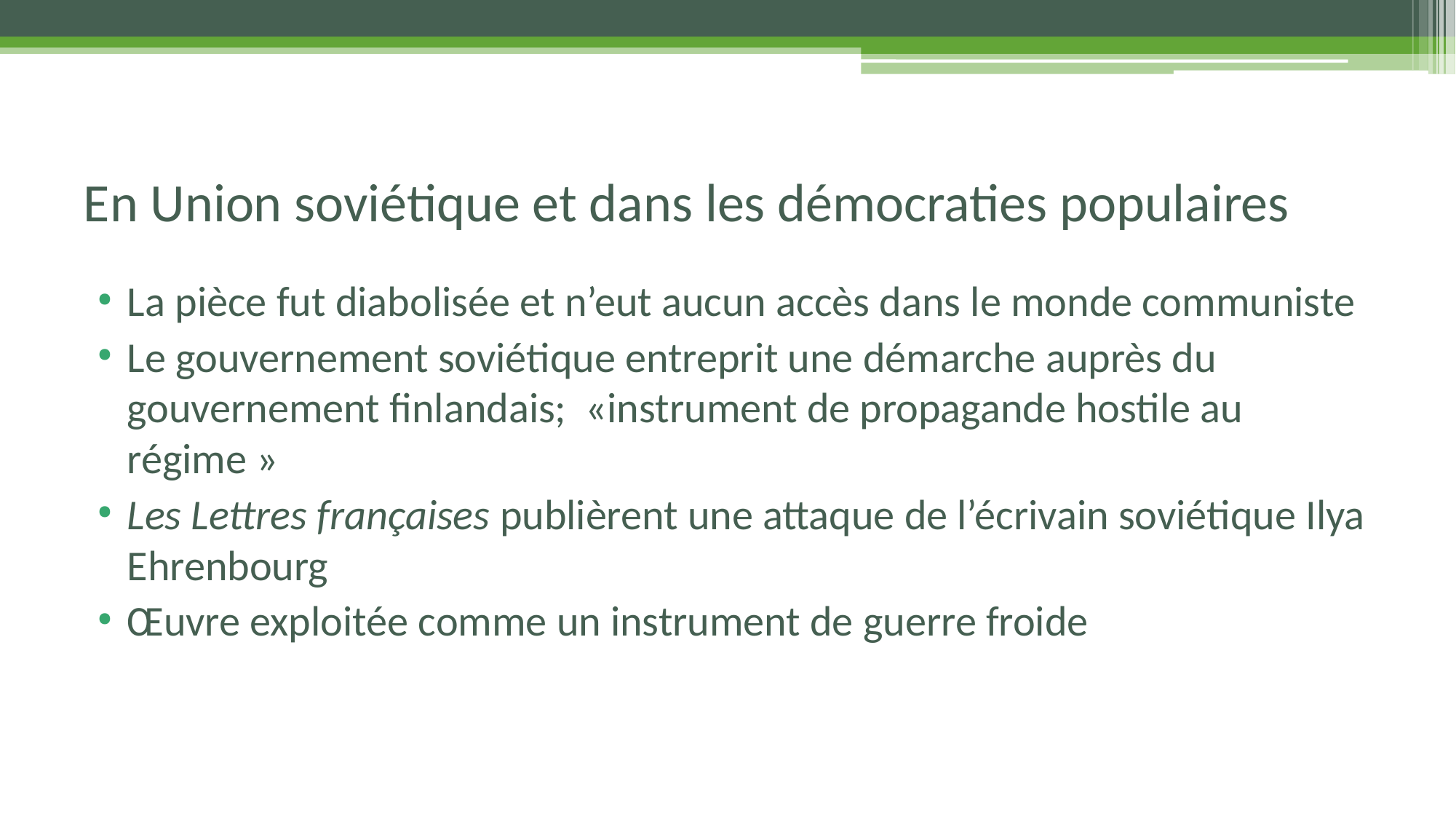

# En Union soviétique et dans les démocraties populaires
La pièce fut diabolisée et n’eut aucun accès dans le monde communiste
Le gouvernement soviétique entreprit une démarche auprès du gouvernement finlandais;  «instrument de propagande hostile au régime »
Les Lettres françaises publièrent une attaque de l’écrivain soviétique Ilya Ehrenbourg
Œuvre exploitée comme un instrument de guerre froide